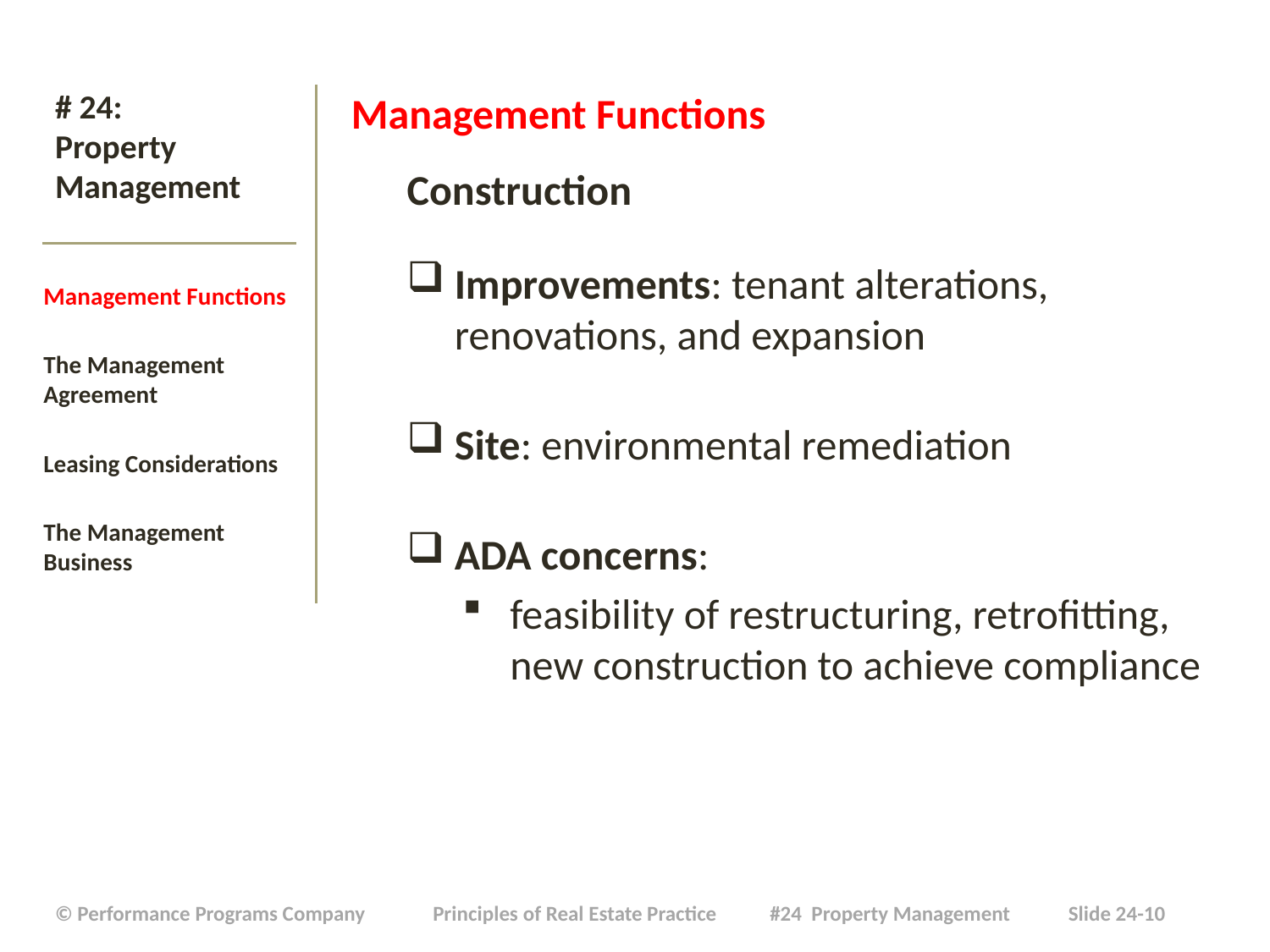

Management Functions

Construction

Improvements: tenant alterations, renovations, and expansion
Site: environmental remediation
ADA concerns:
feasibility of restructuring, retrofitting, new construction to achieve compliance

# # 24: Property Management

Management Functions

The Management Agreement

Leasing Considerations

The Management Business

| © Performance Programs Company Principles of Real Estate Practice #24 Property Management Slide 24-10 |
| --- |